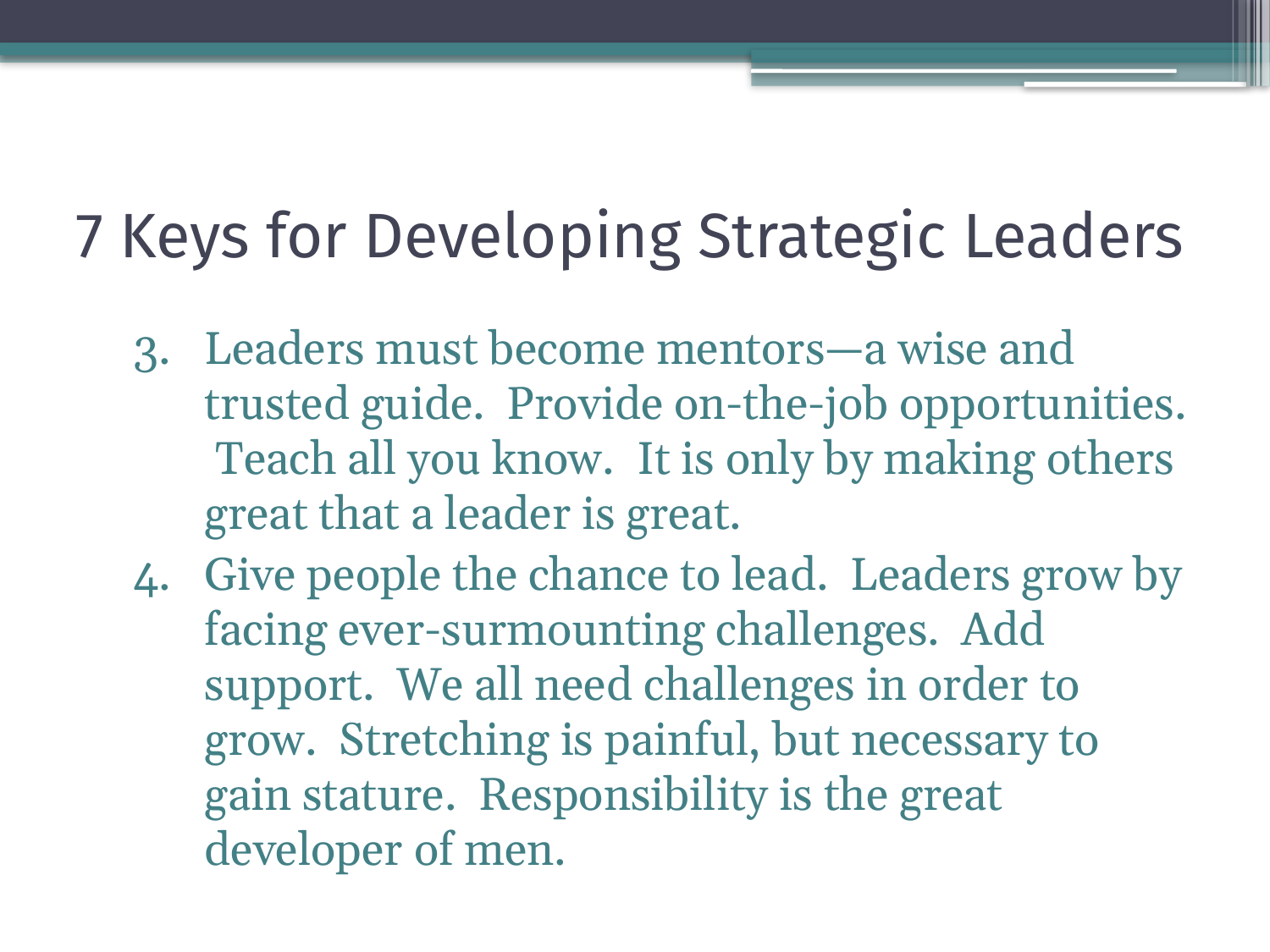

# 7 Keys for Developing Strategic Leaders
Leaders must become mentors—a wise and trusted guide.  Provide on-the-job opportunities.  Teach all you know.  It is only by making others great that a leader is great.
Give people the chance to lead.  Leaders grow by facing ever-surmounting challenges.  Add support.  We all need challenges in order to grow.  Stretching is painful, but necessary to gain stature.  Responsibility is the great developer of men.